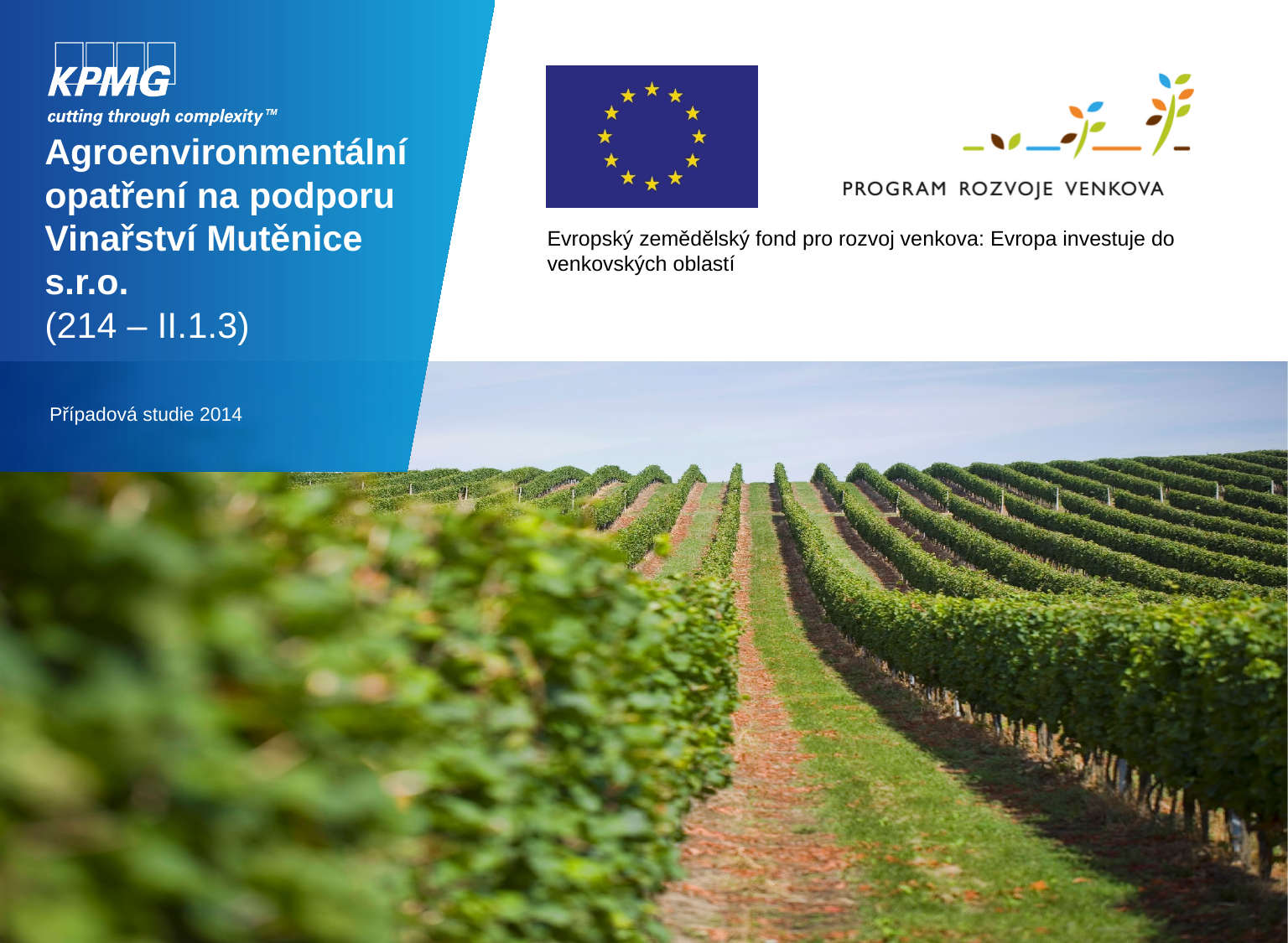

# Agroenvironmentální opatření na podporu Vinařství Mutěnice s.r.o. (214 – II.1.3)